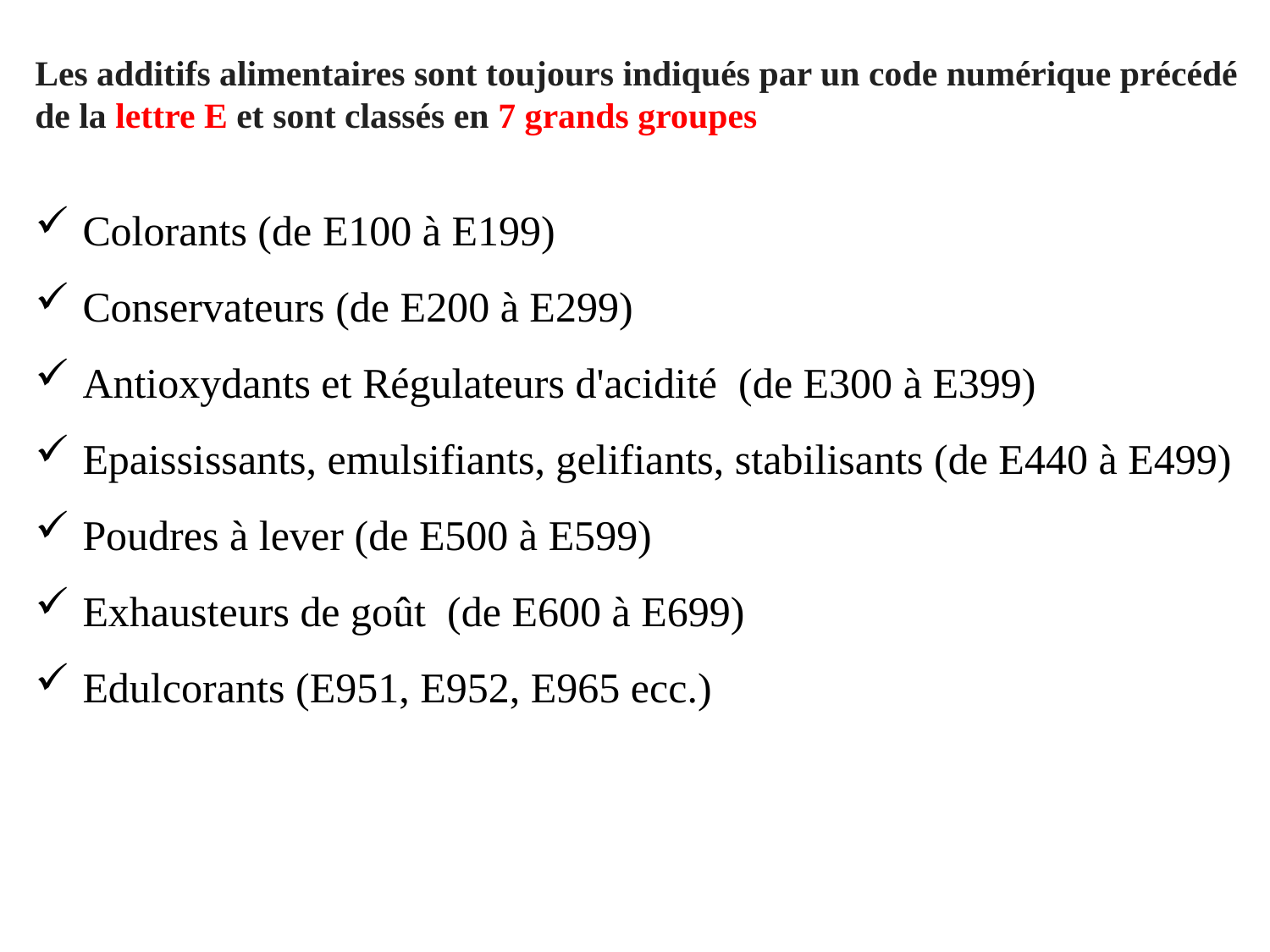

Les additifs alimentaires sont toujours indiqués par un code numérique précédé de la lettre E et sont classés en 7 grands groupes

Colorants (de E100 à E199)
Conservateurs (de E200 à E299)
Antioxydants et Régulateurs d'acidité  (de E300 à E399)
Epaississants, emulsifiants, gelifiants, stabilisants (de E440 à E499)
Poudres à lever (de E500 à E599)
Exhausteurs de goût  (de E600 à E699)
Edulcorants (E951, E952, E965 ecc.)